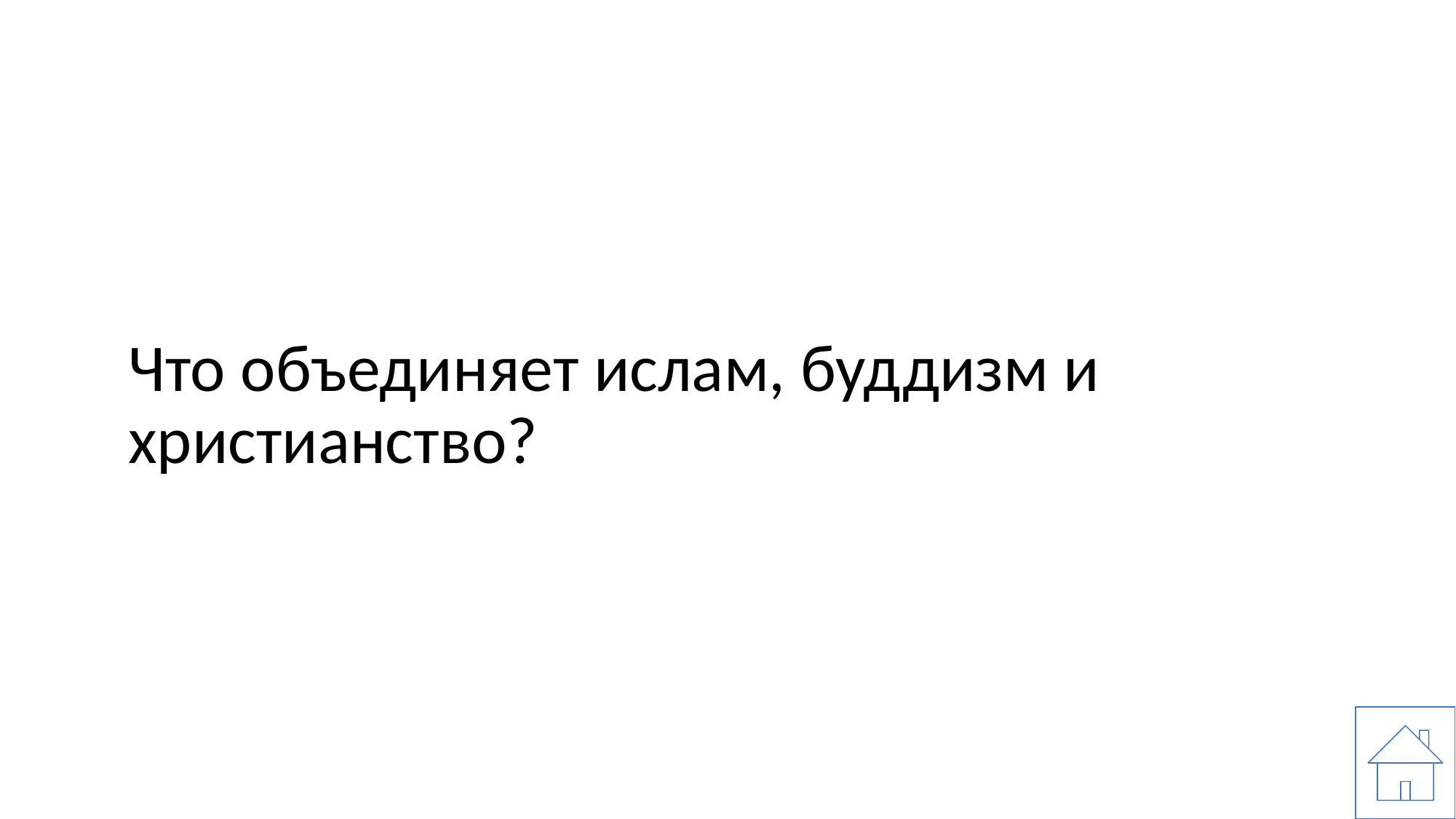

# Что объединяет ислам, буддизм и христианство?